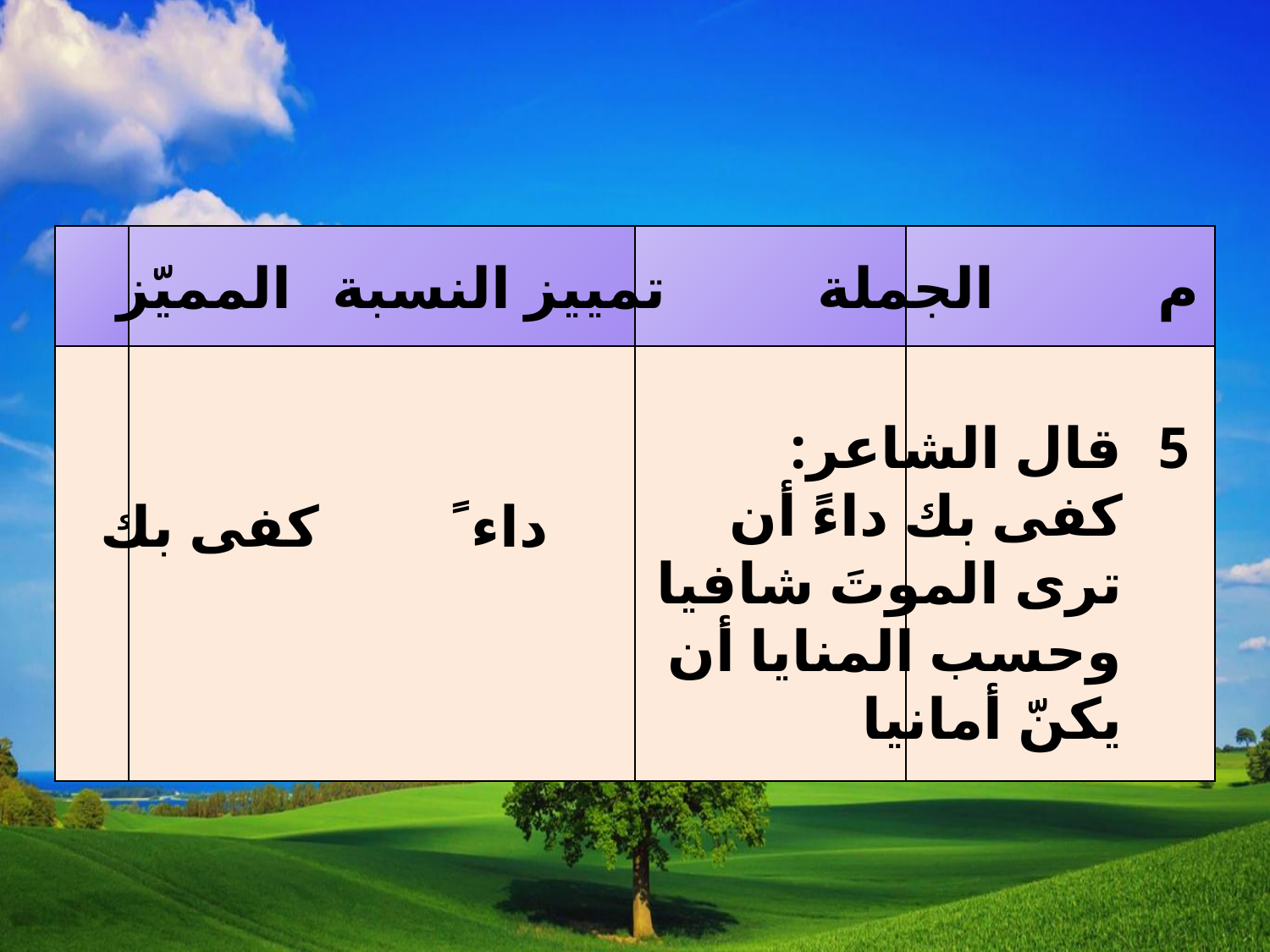

|  |  |  |  |
| --- | --- | --- | --- |
|  |  |  |  |
المميّز
تمييز النسبة
الجملة
م
قال الشاعر:
كفى بك داءً أن ترى الموتَ شافيا
وحسب المنايا أن يكنّ أمانيا
5
كفى بك
داء ً